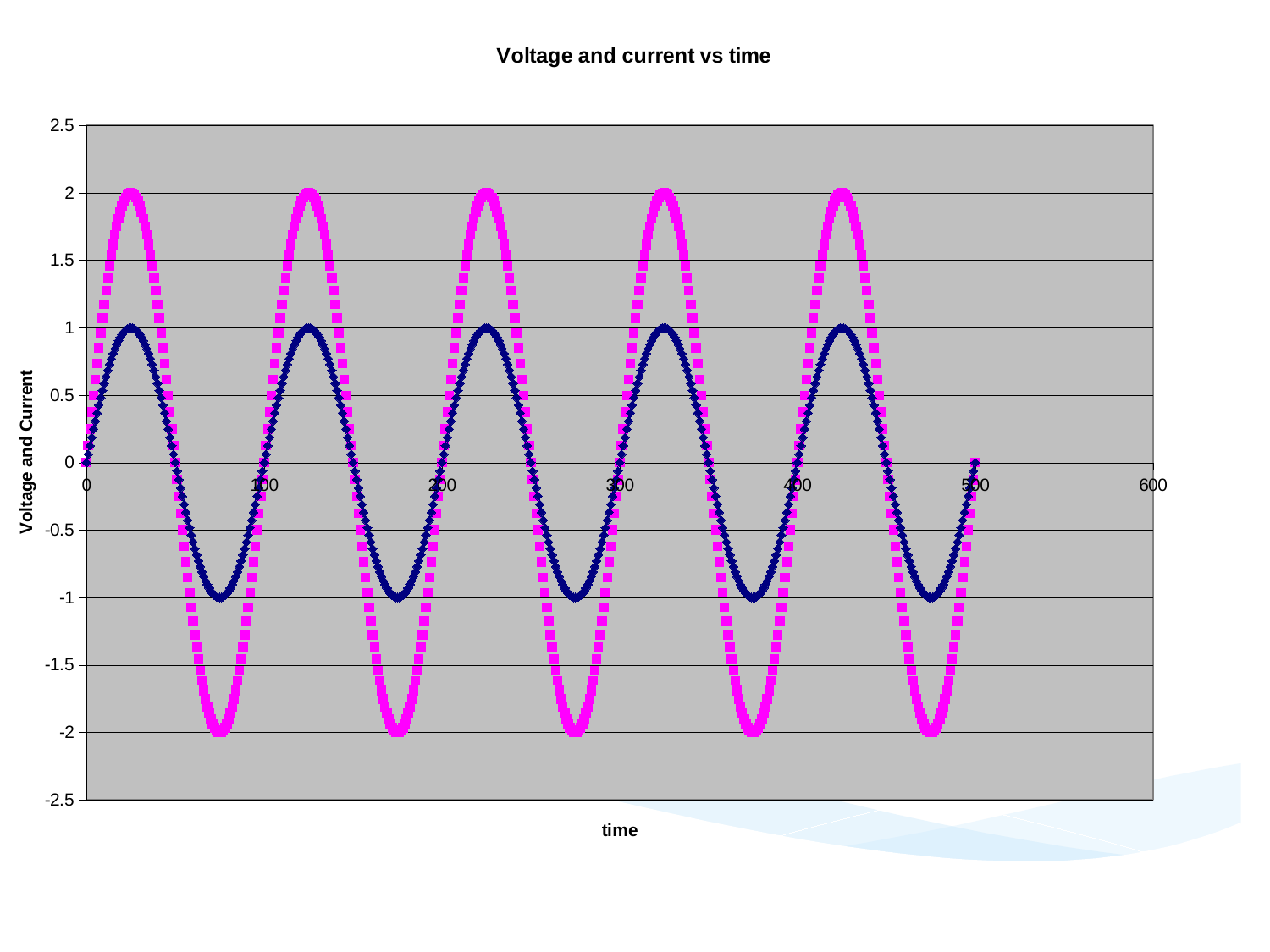

### Chart: Voltage and current vs time

| Category |  |  |
|---|---|---|